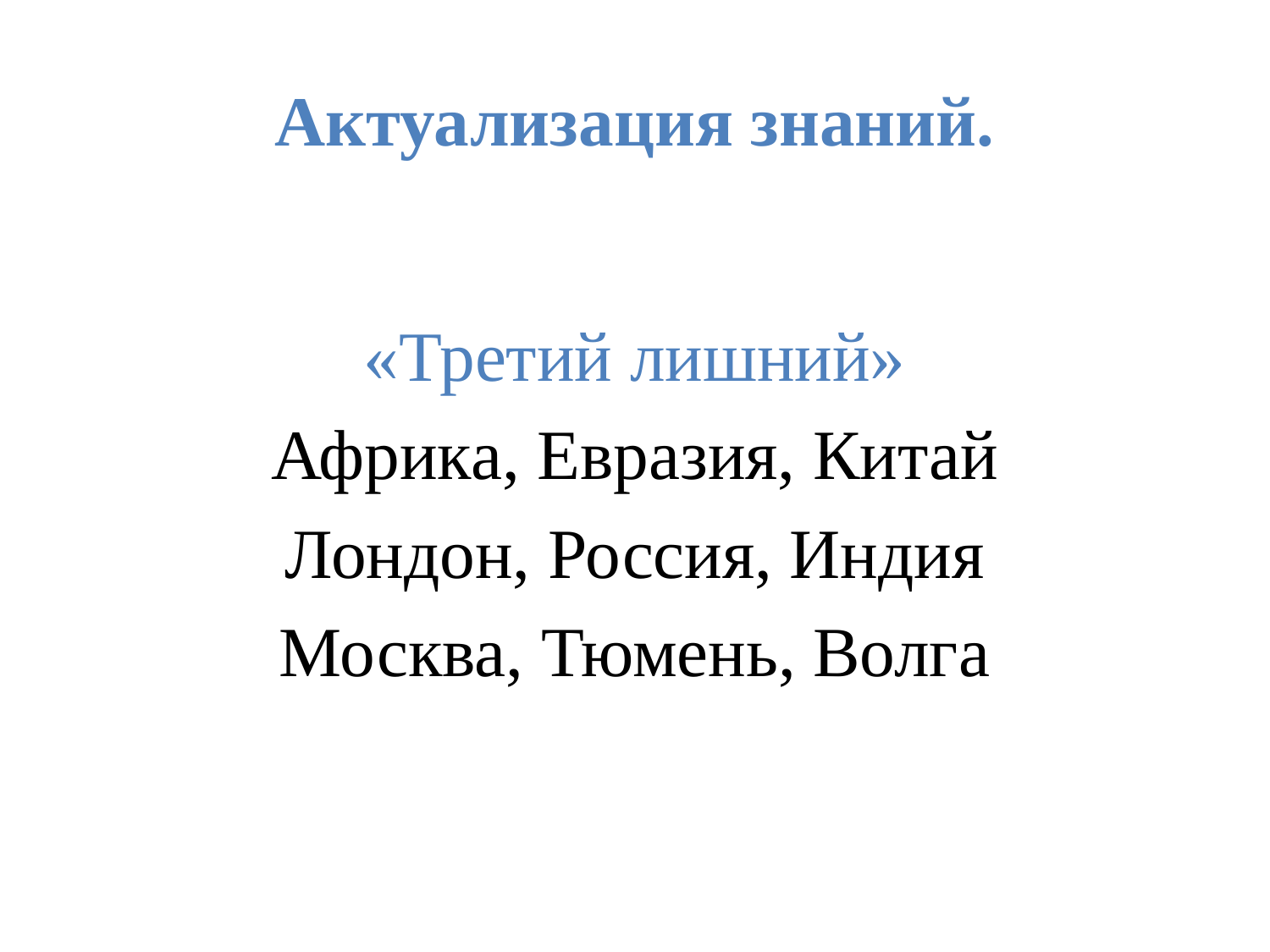

# Актуализация знаний.

«Третий лишний»
Африка, Евразия, Китай
Лондон, Россия, Индия
Москва, Тюмень, Волга